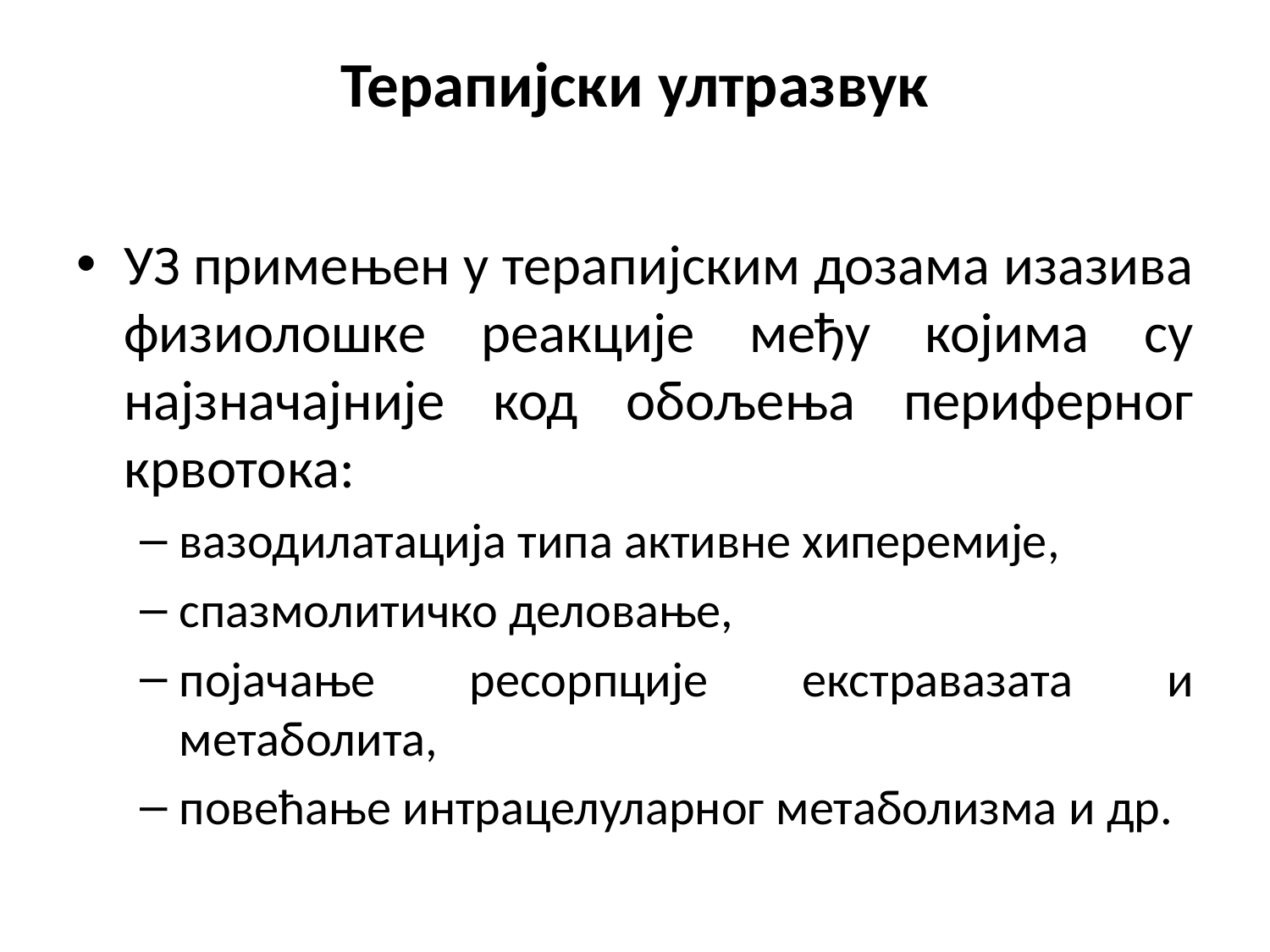

# Терапијски ултразвук
УЗ примењен у терапијским дозама изазива физиолошке реакције међу којима су најзначајније код обољења периферног крвотока:
вазодилатација типа активне хиперемије,
спазмолитичко деловање,
појачање ресорпције екстравазата и метаболита,
повећање интрацелуларног метаболизма и др.